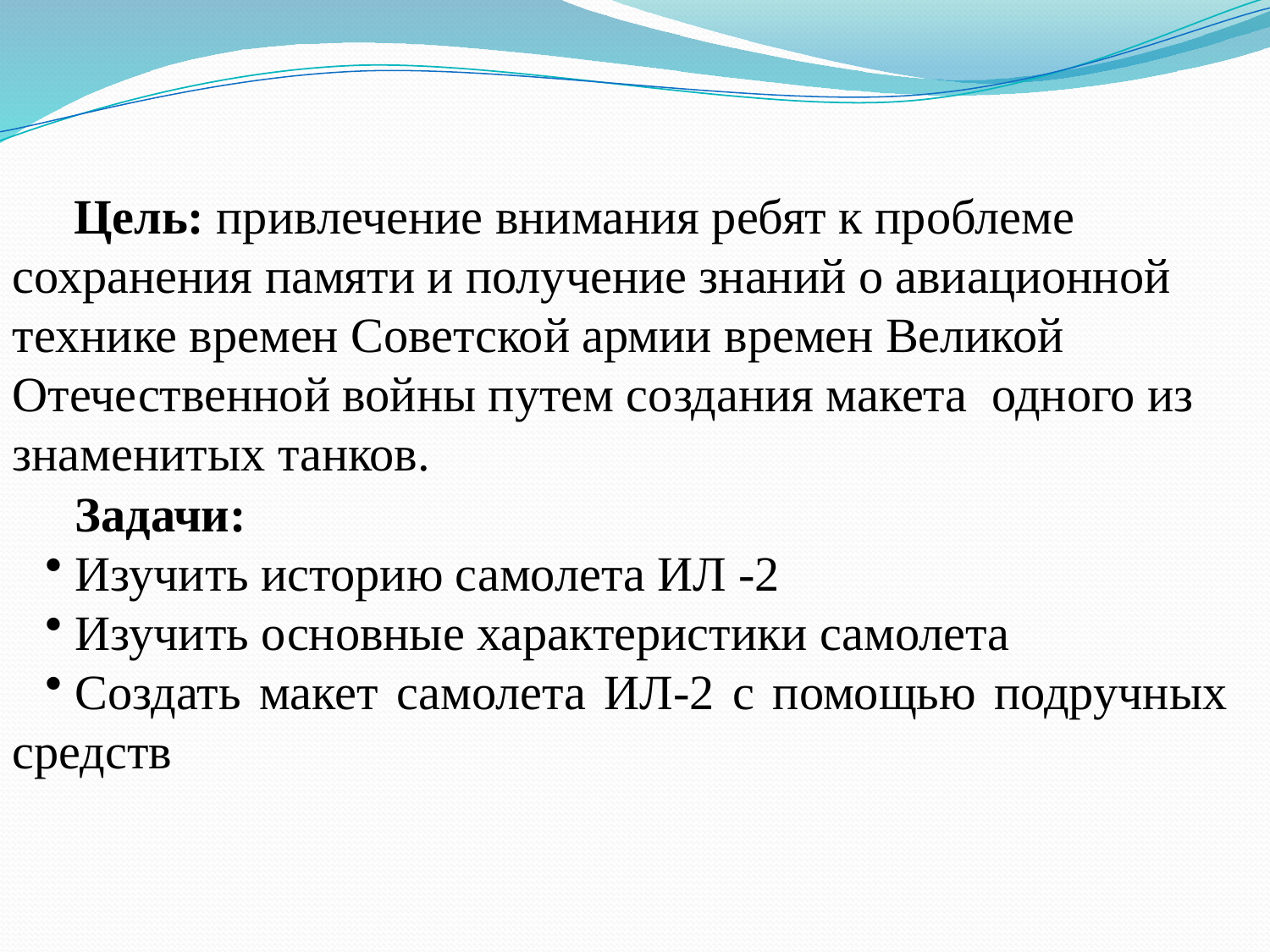

Цель: привлечение внимания ребят к проблеме сохранения памяти и получение знаний о авиационной технике времен Советской армии времен Великой Отечественной войны путем создания макета  одного из знаменитых танков.
Задачи:
Изучить историю самолета ИЛ -2
Изучить основные характеристики самолета
Создать макет самолета ИЛ-2 с помощью подручных средств